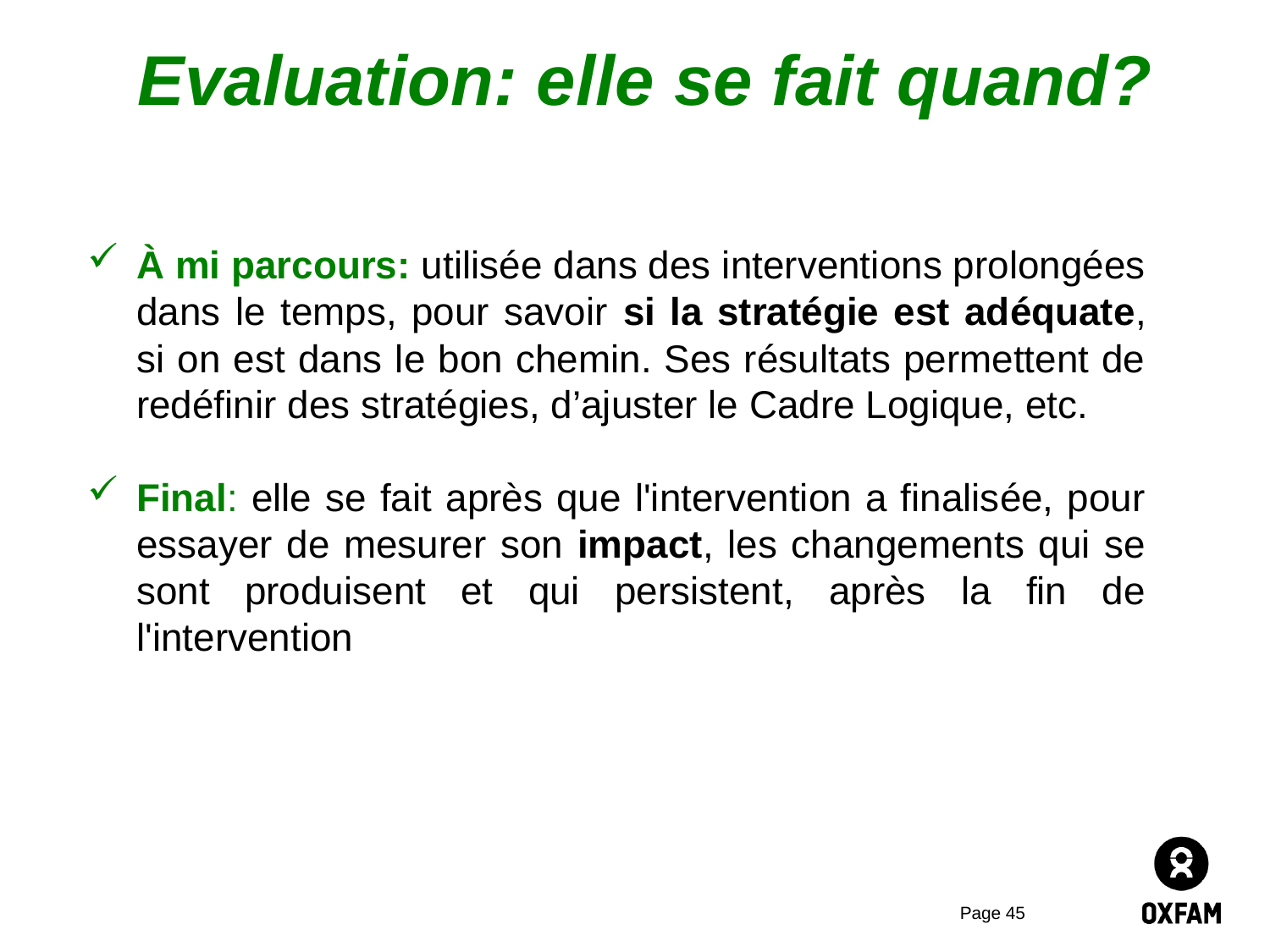

Evaluation: elle se fait quand?

À mi parcours: utilisée dans des interventions prolongées dans le temps, pour savoir si la stratégie est adéquate, si on est dans le bon chemin. Ses résultats permettent de redéfinir des stratégies, d’ajuster le Cadre Logique, etc.

Final: elle se fait après que l'intervention a finalisée, pour essayer de mesurer son impact, les changements qui se sont produisent et qui persistent, après la fin de l'intervention